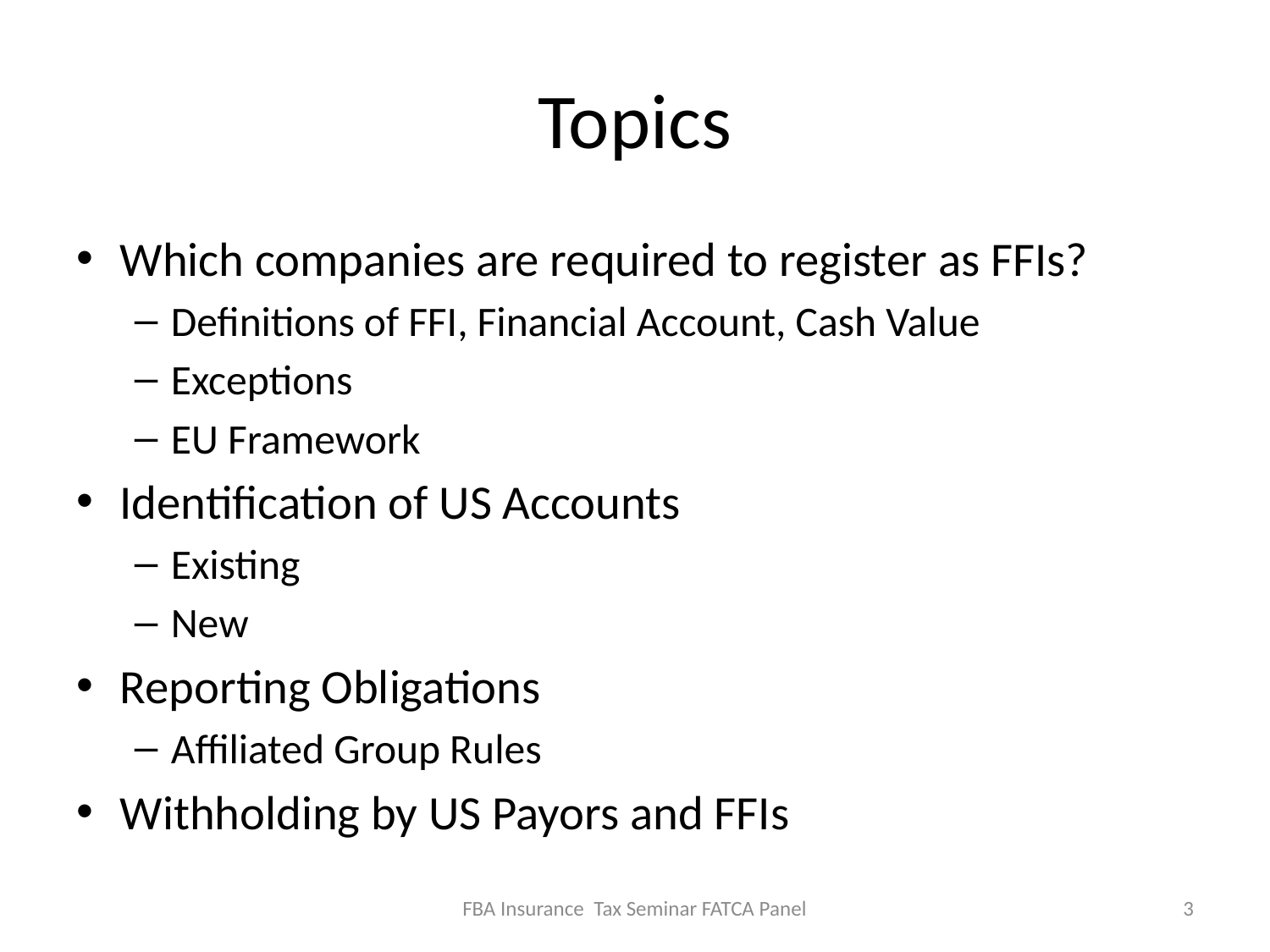

# Topics
Which companies are required to register as FFIs?
Definitions of FFI, Financial Account, Cash Value
Exceptions
EU Framework
Identification of US Accounts
Existing
New
Reporting Obligations
Affiliated Group Rules
Withholding by US Payors and FFIs
FBA Insurance  Tax Seminar FATCA Panel
3